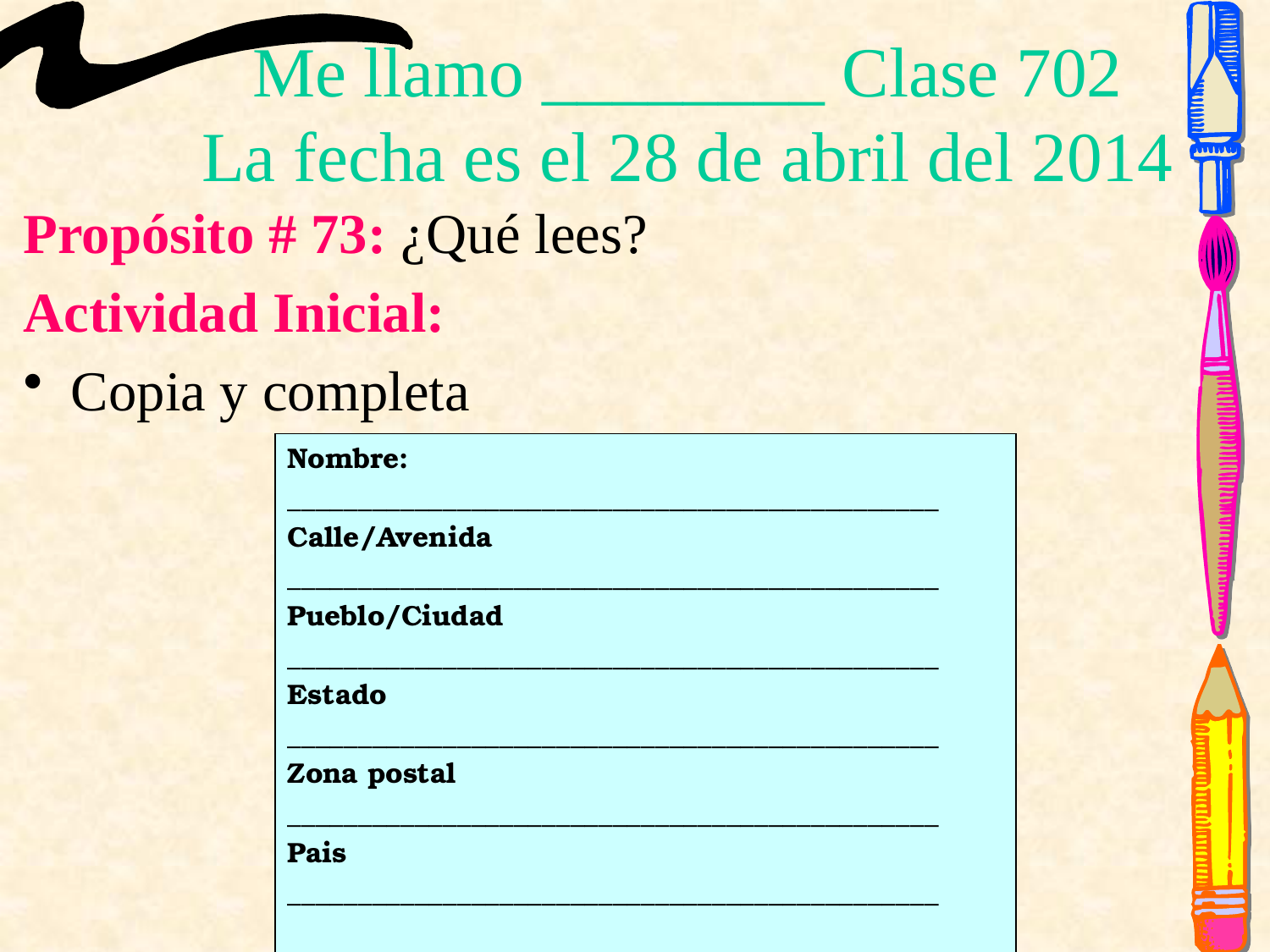

# Me llamo ________ Clase 702 La fecha es el 28 de abril del 2014
Propósito # 73: ¿Qué lees?
Actividad Inicial:
Copia y completa
Nombre:
______________________________________________
Calle/Avenida
______________________________________________
Pueblo/Ciudad
______________________________________________
Estado
______________________________________________
Zona postal
______________________________________________
Pais
______________________________________________